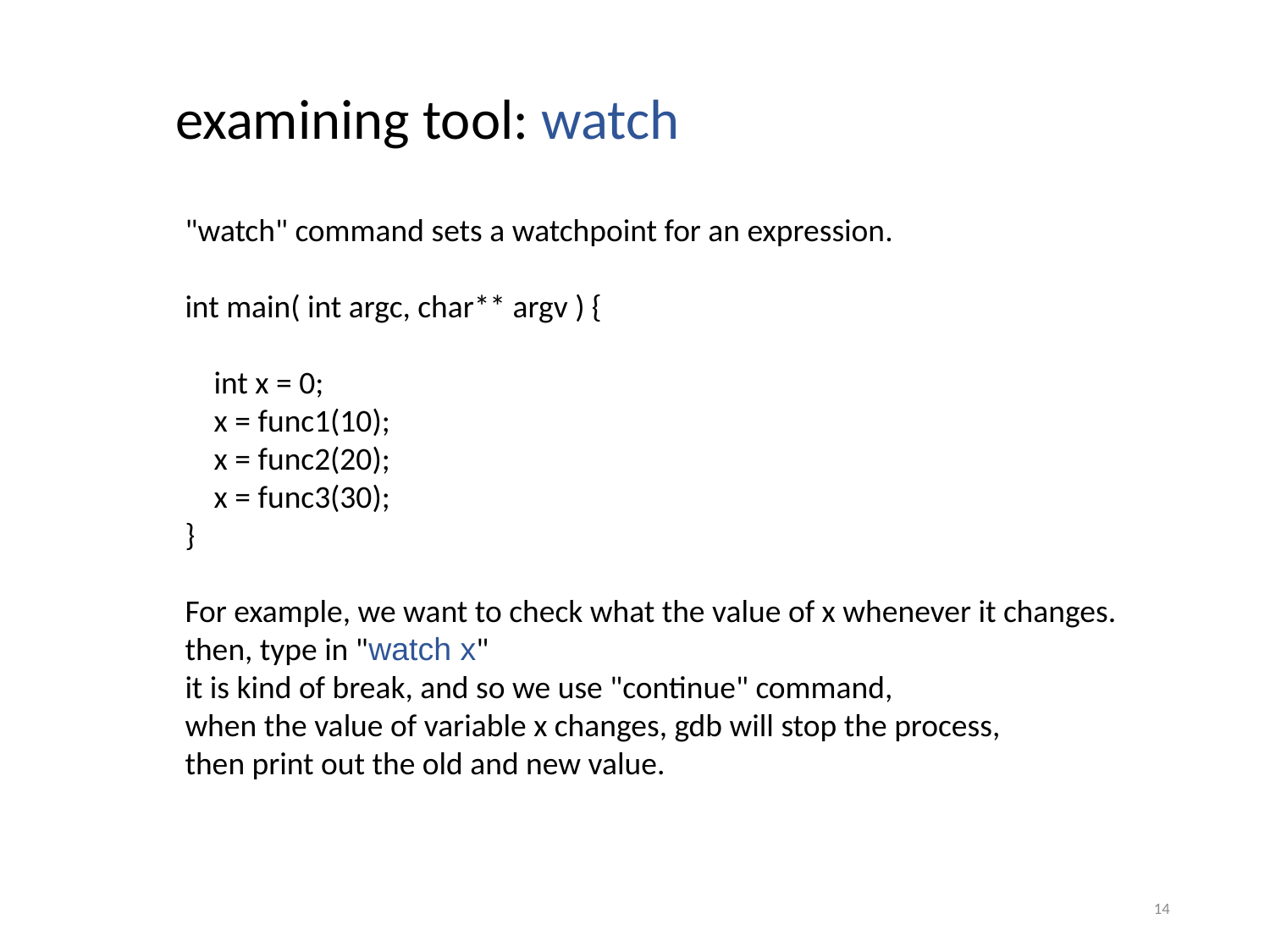

examining tool: watch
"watch" command sets a watchpoint for an expression.

int main( int argc, char** argv ) {

    int x = 0;
    x = func1(10);
    x = func2(20);
    x = func3(30);
}

For example, we want to check what the value of x whenever it changes.
then, type in "watch x"
it is kind of break, and so we use "continue" command,
when the value of variable x changes, gdb will stop the process,
then print out the old and new value.
14